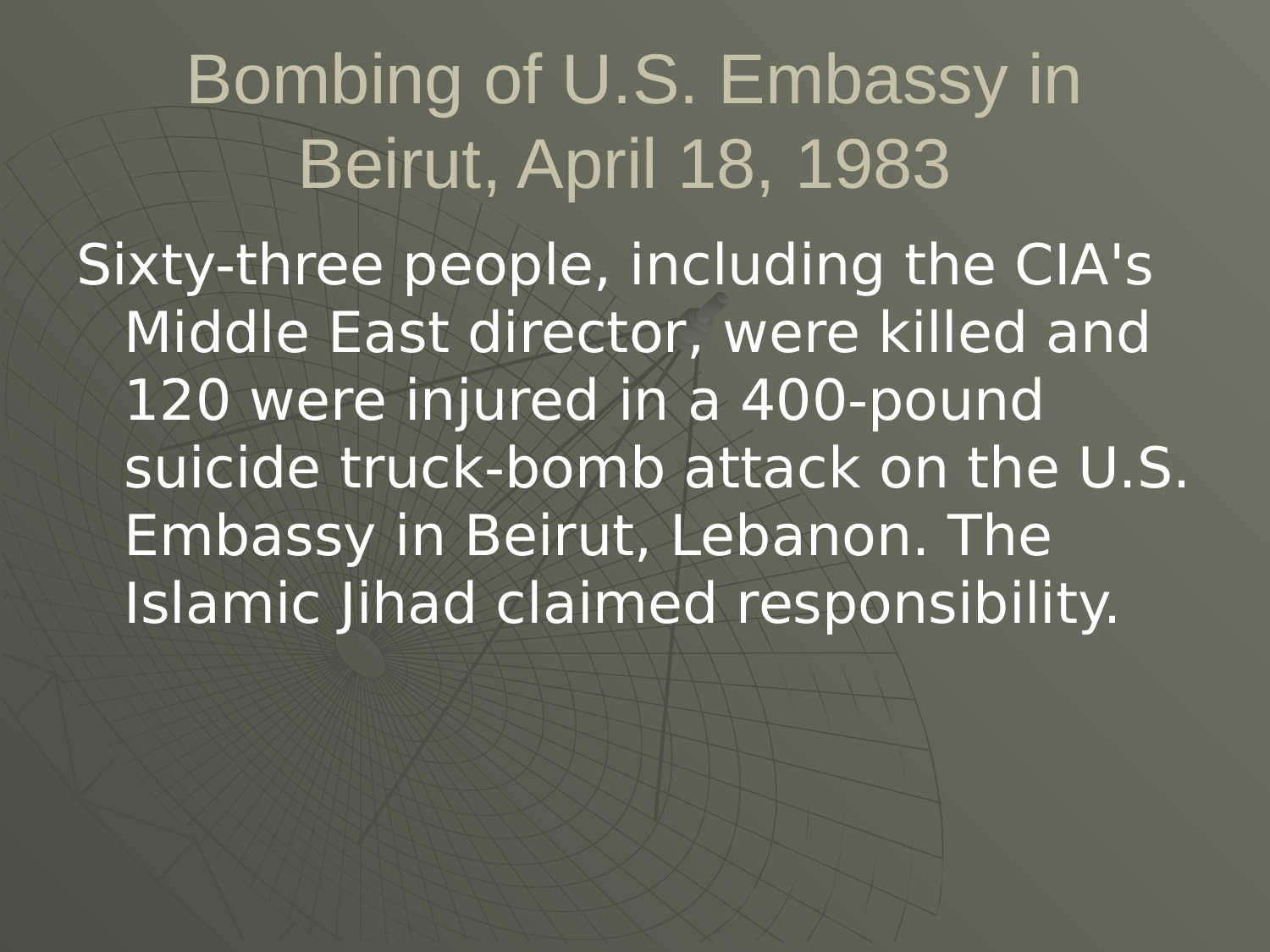

Bombing of U.S. Embassy in Beirut, April 18, 1983
Sixty-three people, including the CIA's Middle East director, were killed and 120 were injured in a 400-pound suicide truck-bomb attack on the U.S. Embassy in Beirut, Lebanon. The Islamic Jihad claimed responsibility.